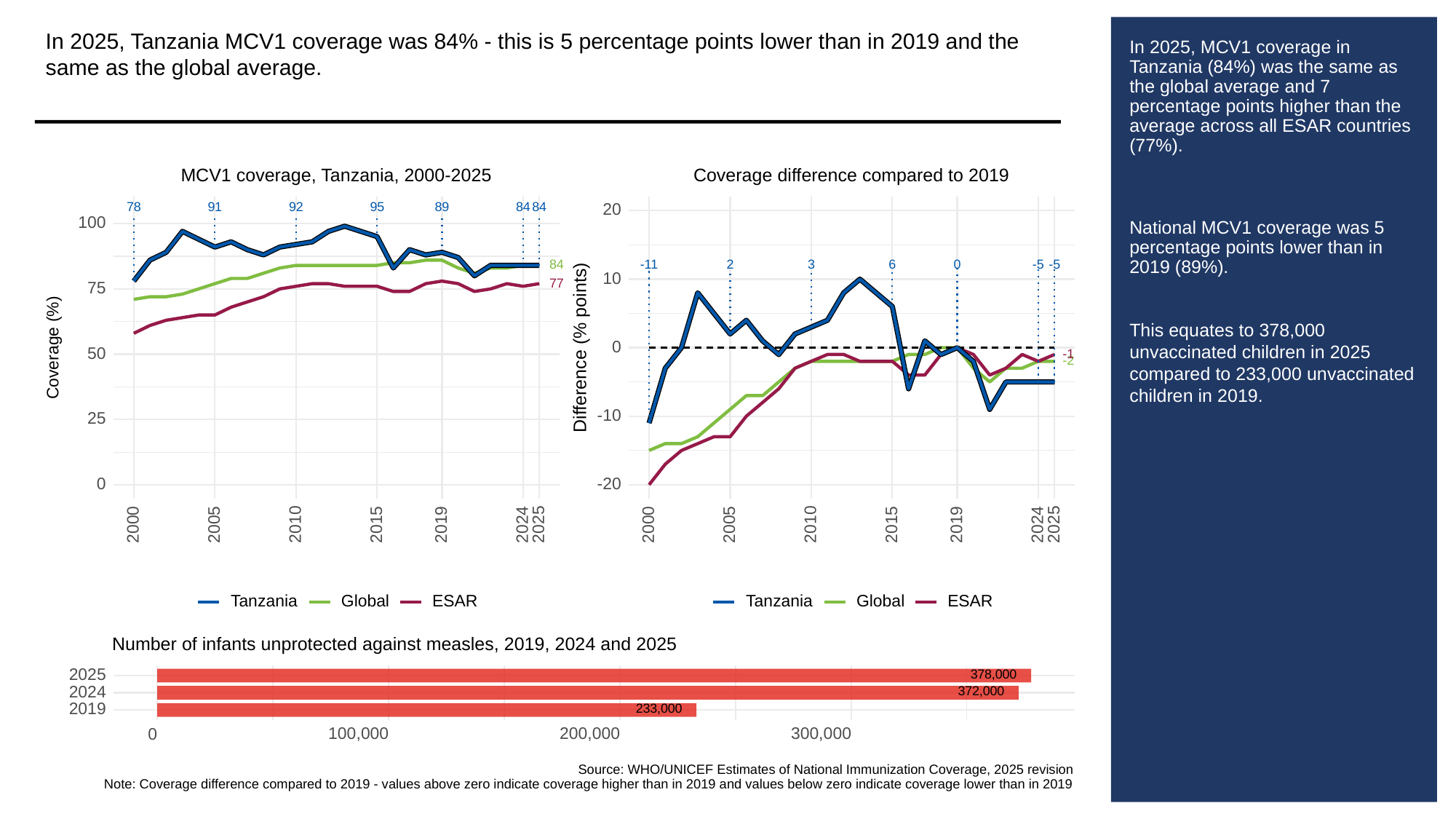

In 2025, Tanzania MCV1 coverage was 84% - this is 5 percentage points lower than in 2019 and the same as the global average.
# In 2025, MCV1 coverage in Tanzania (84%) was the same as the global average and 7 percentage points higher than the average across all ESAR countries (77%).

National MCV1 coverage was 5 percentage points lower than in 2019 (89%).

This equates to 378,000 unvaccinated children in 2025 compared to 233,000 unvaccinated children in 2019.

MCV1 coverage, Tanzania, 2000-2025
Coverage difference compared to 2019

78
91
92
95
89
84
84
20

100

3
84
6
0
-11
2
-5
-5

10

77

75

Difference (% points)
Coverage (%)
0

50
-1

-2

-10
25

0
-20

2000
2005
2010
2015
2019
2024
2025
2000
2005
2010
2015
2019
2024
2025
Global
ESAR
Global
ESAR
Tanzania
Tanzania

Number of infants unprotected against measles, 2019, 2024 and 2025

378,000
2025

372,000
2024

233,000
2019

100,000
200,000
300,000
0
Source: WHO/UNICEF Estimates of National Immunization Coverage, 2025 revision
Note: Coverage difference compared to 2019 - values above zero indicate coverage higher than in 2019 and values below zero indicate coverage lower than in 2019